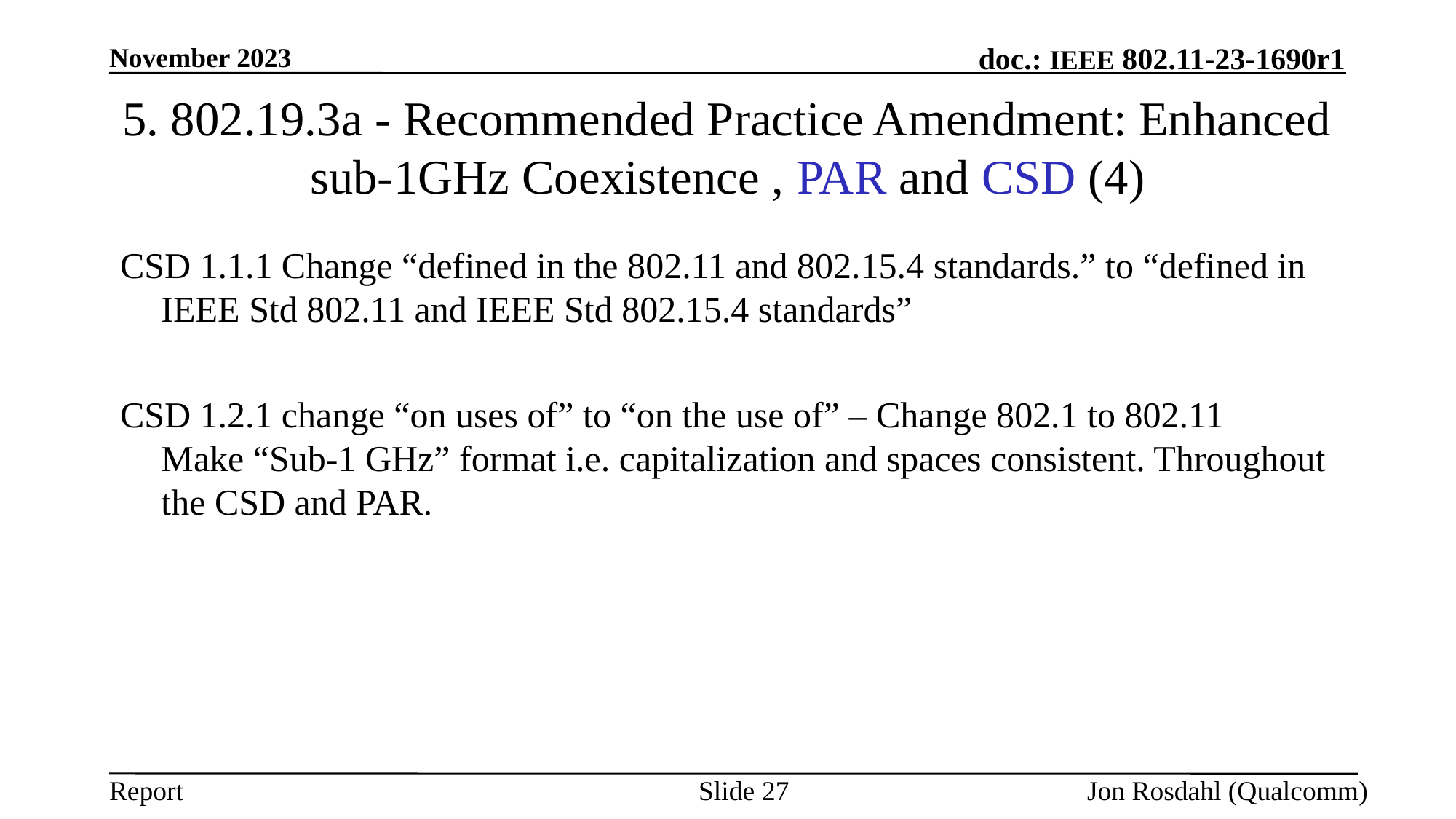

November 2023
# 5. 802.19.3a - Recommended Practice Amendment: Enhanced sub-1GHz Coexistence , PAR and CSD (4)
CSD 1.1.1 Change “defined in the 802.11 and 802.15.4 standards.” to “defined in IEEE Std 802.11 and IEEE Std 802.15.4 standards”

CSD 1.2.1 change “on uses of” to “on the use of” – Change 802.1 to 802.11
Make “Sub-1 GHz” format i.e. capitalization and spaces consistent. Throughout the CSD and PAR.

Slide 27
Jon Rosdahl (Qualcomm)